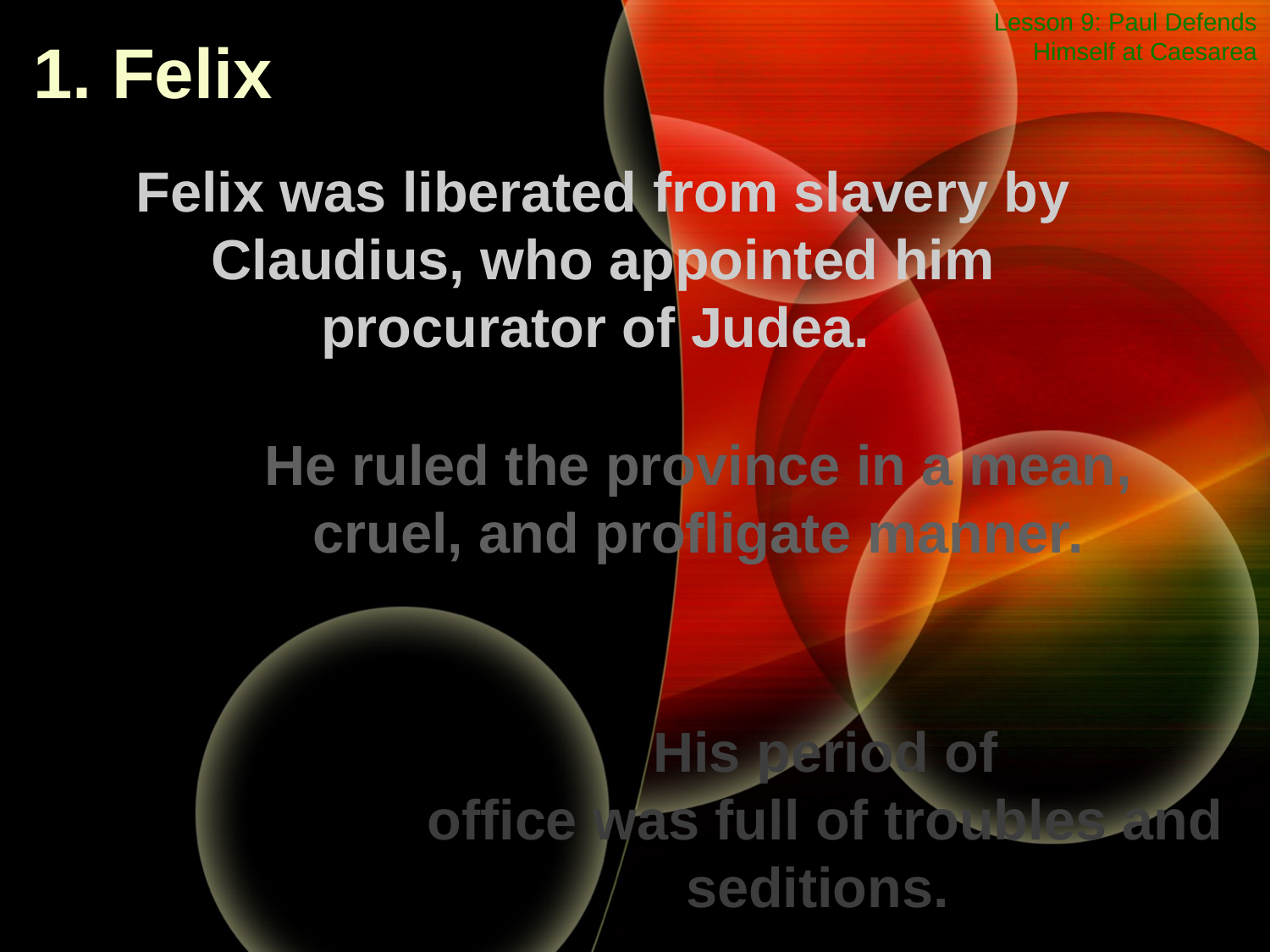

Lesson 9: Paul Defends Himself at Caesarea
1. Felix
Felix was liberated from slavery by Claudius, who appointed him procurator of Judea.
He ruled the province in a mean, cruel, and profligate manner.
His period of
office was full of troubles and seditions.